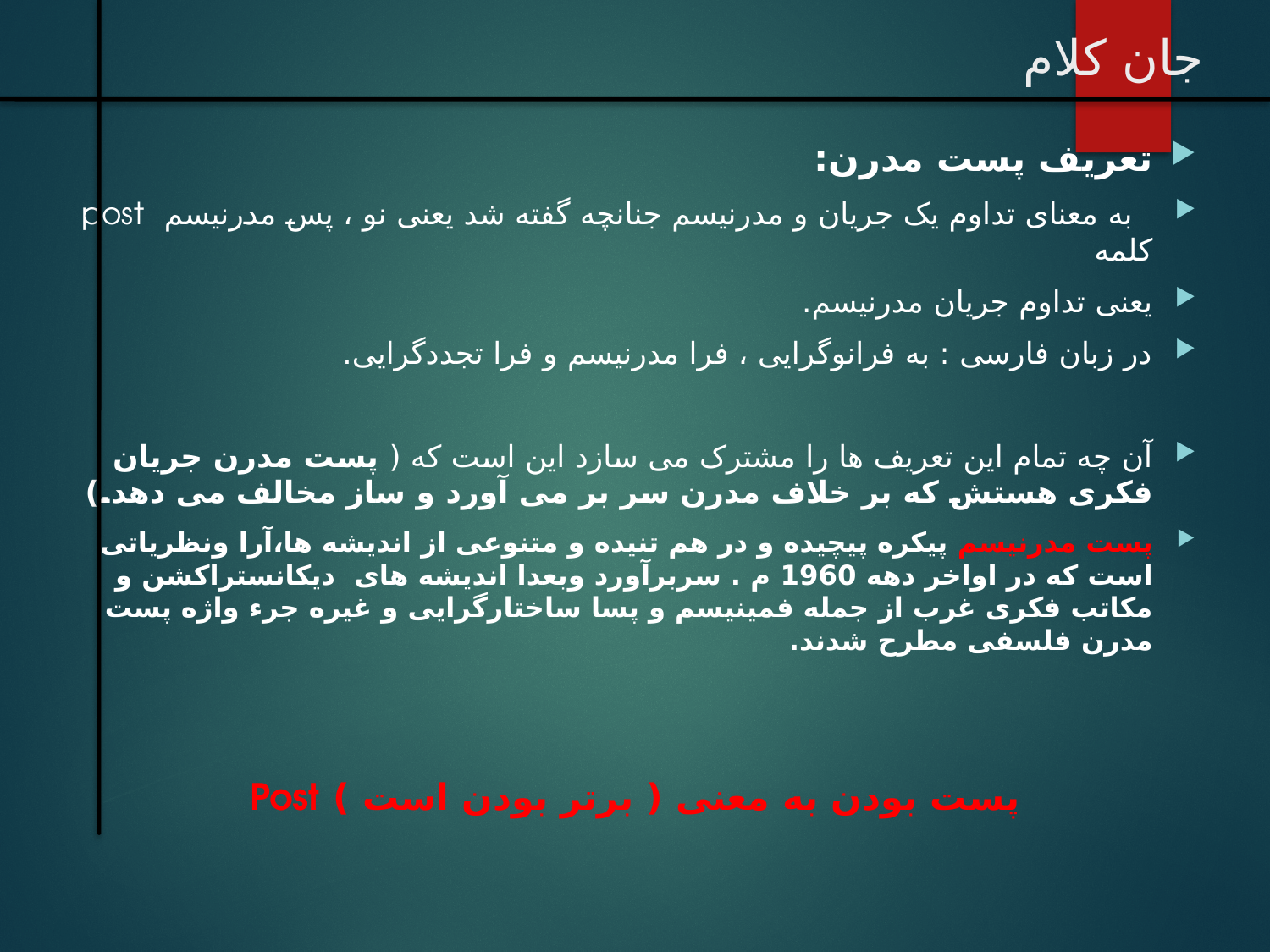

# جان کلام
تعریف پست مدرن:
  به معنای تداوم یک جریان و مدرنیسم جنانچه گفته شد یعنی نو ، پس مدرنیسم  post کلمه
یعنی تداوم جریان مدرنیسم.
در زبان فارسی : به فرانوگرایی ، فرا مدرنیسم و فرا تجددگرایی.

آن چه تمام این تعریف ها را مشترک می سازد این است که ( پست مدرن جریان فکری هستش که بر خلاف مدرن سر بر می آورد و ساز مخالف می دهد.)
پست مدرنيسم پيكره پيچيده و در هم تنيده و متنوعی از انديشه ها،آرا ونظرياتی است كه در اواخر دهه 1960 م . سربرآورد وبعدا انديشه های‌  ديكانستراكشن و مكاتب فكری غرب از جمله فمينيسم و پسا ساختارگرایی و غيره جرء واژه پست مدرن فلسفی مطرح شدند.

  پست بودن به معنی ( برتر بودن است ) Post